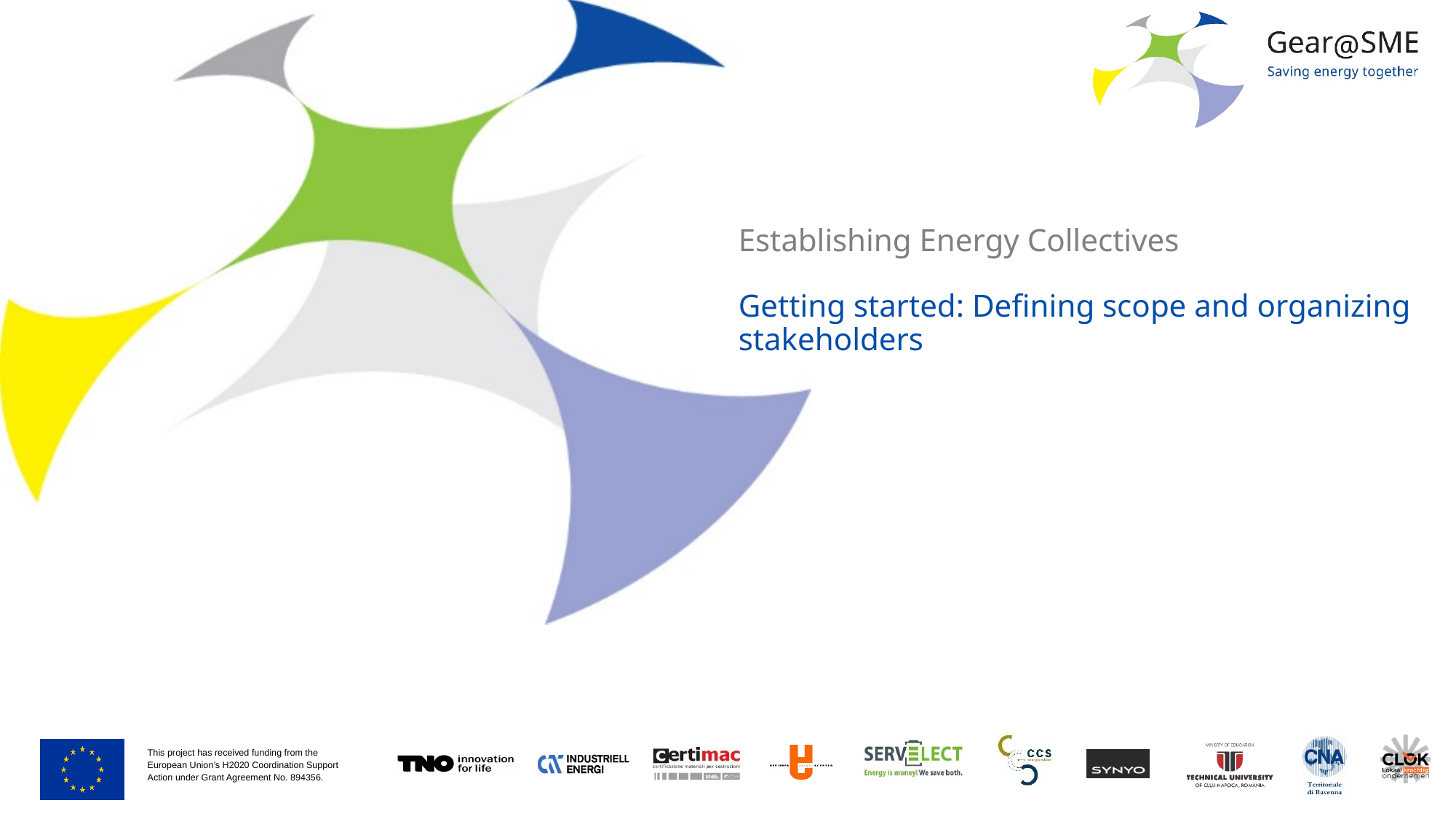

# Establishing Energy Collectives Getting started: Defining scope and organizing stakeholders